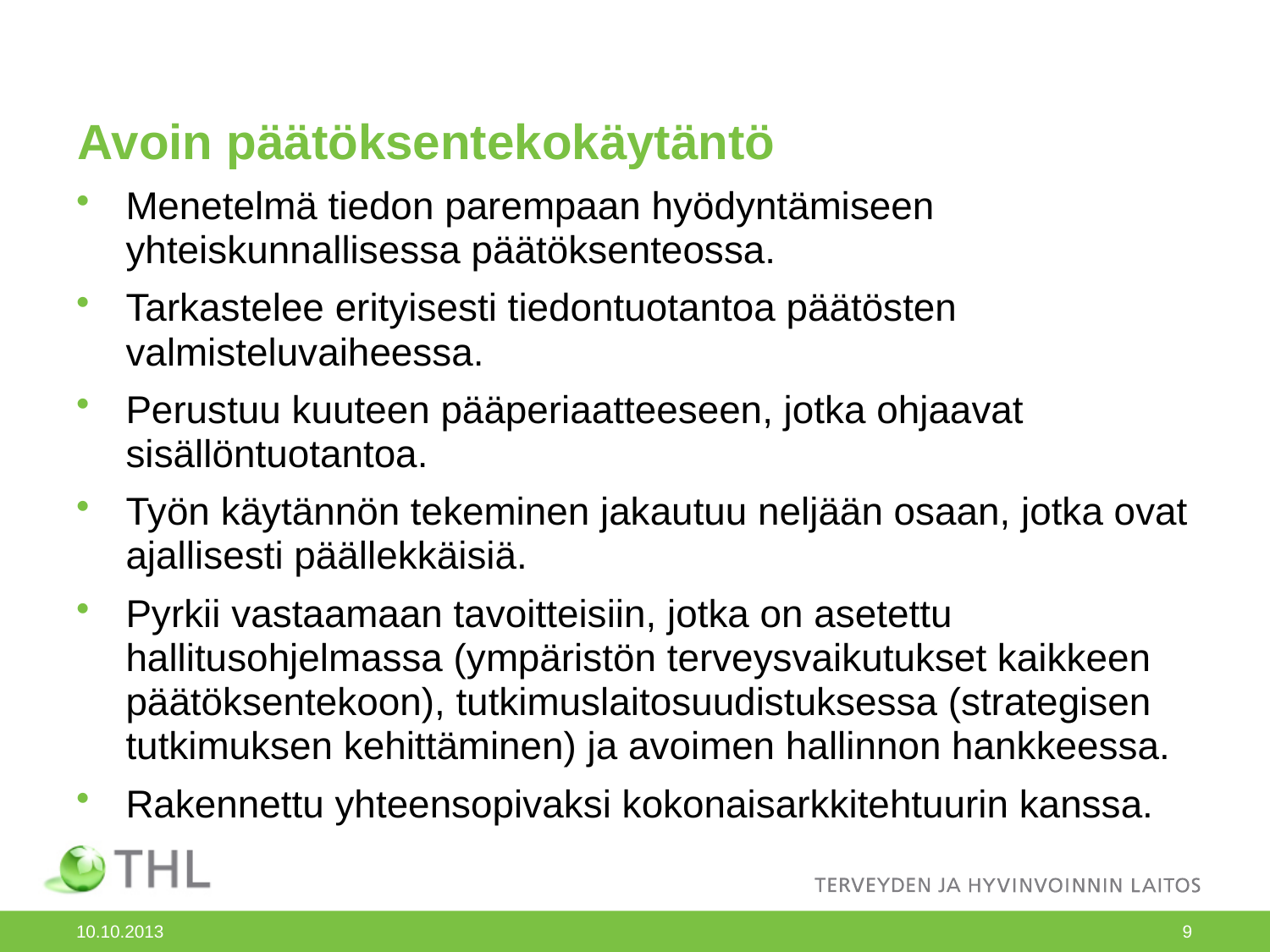

# Avoin päätöksentekokäytäntö
Menetelmä tiedon parempaan hyödyntämiseen yhteiskunnallisessa päätöksenteossa.
Tarkastelee erityisesti tiedontuotantoa päätösten valmisteluvaiheessa.
Perustuu kuuteen pääperiaatteeseen, jotka ohjaavat sisällöntuotantoa.
Työn käytännön tekeminen jakautuu neljään osaan, jotka ovat ajallisesti päällekkäisiä.
Pyrkii vastaamaan tavoitteisiin, jotka on asetettu hallitusohjelmassa (ympäristön terveysvaikutukset kaikkeen päätöksentekoon), tutkimuslaitosuudistuksessa (strategisen tutkimuksen kehittäminen) ja avoimen hallinnon hankkeessa.
Rakennettu yhteensopivaksi kokonaisarkkitehtuurin kanssa.
10.10.2013
9